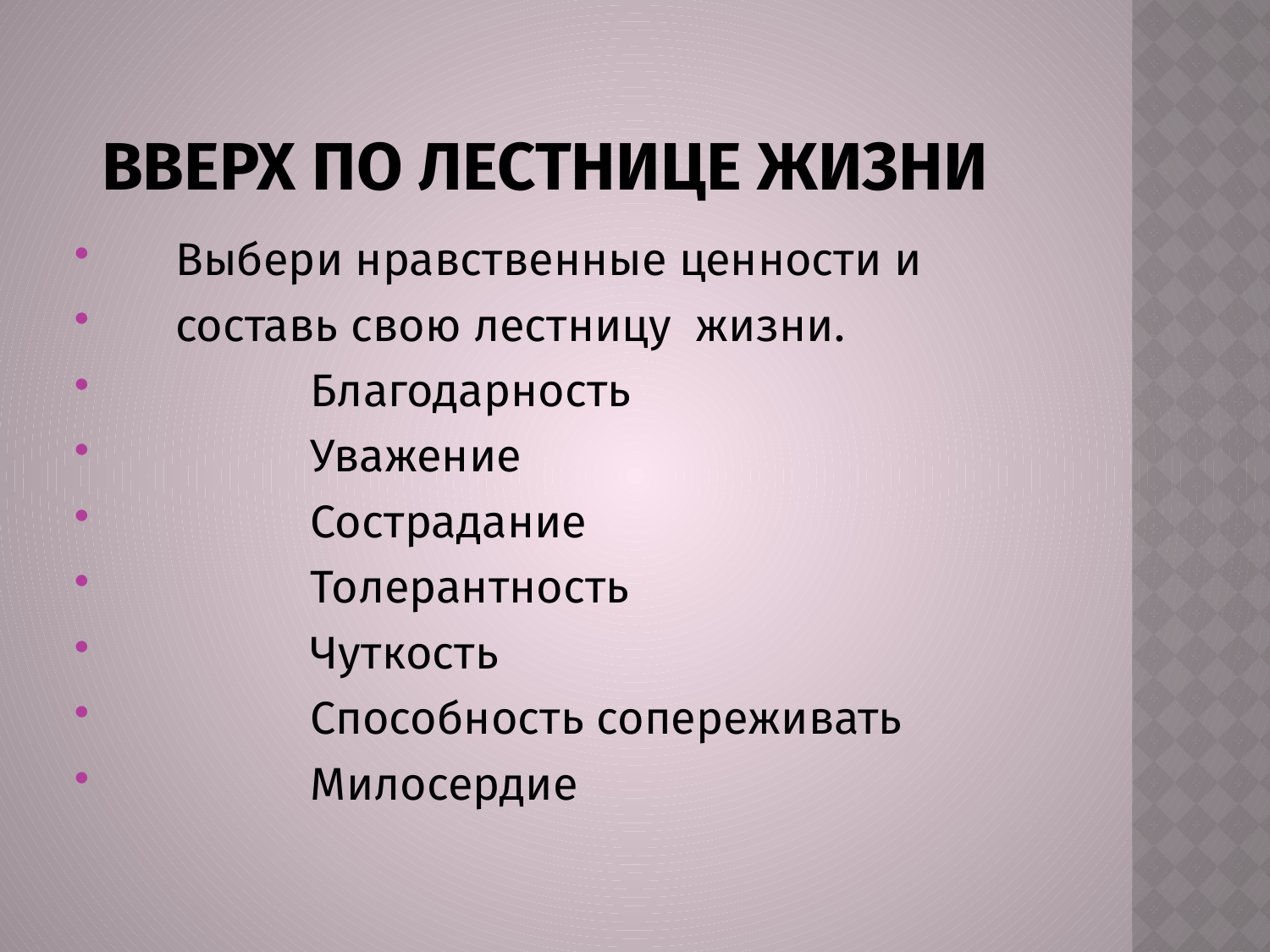

# вверх по лестнице жизни
     Выбери нравственные ценности и
     составь свою лестницу  жизни.
                Благодарность
                Уважение
                Сострадание
                Толерантность
                Чуткость
                Способность сопереживать
                Милосердие